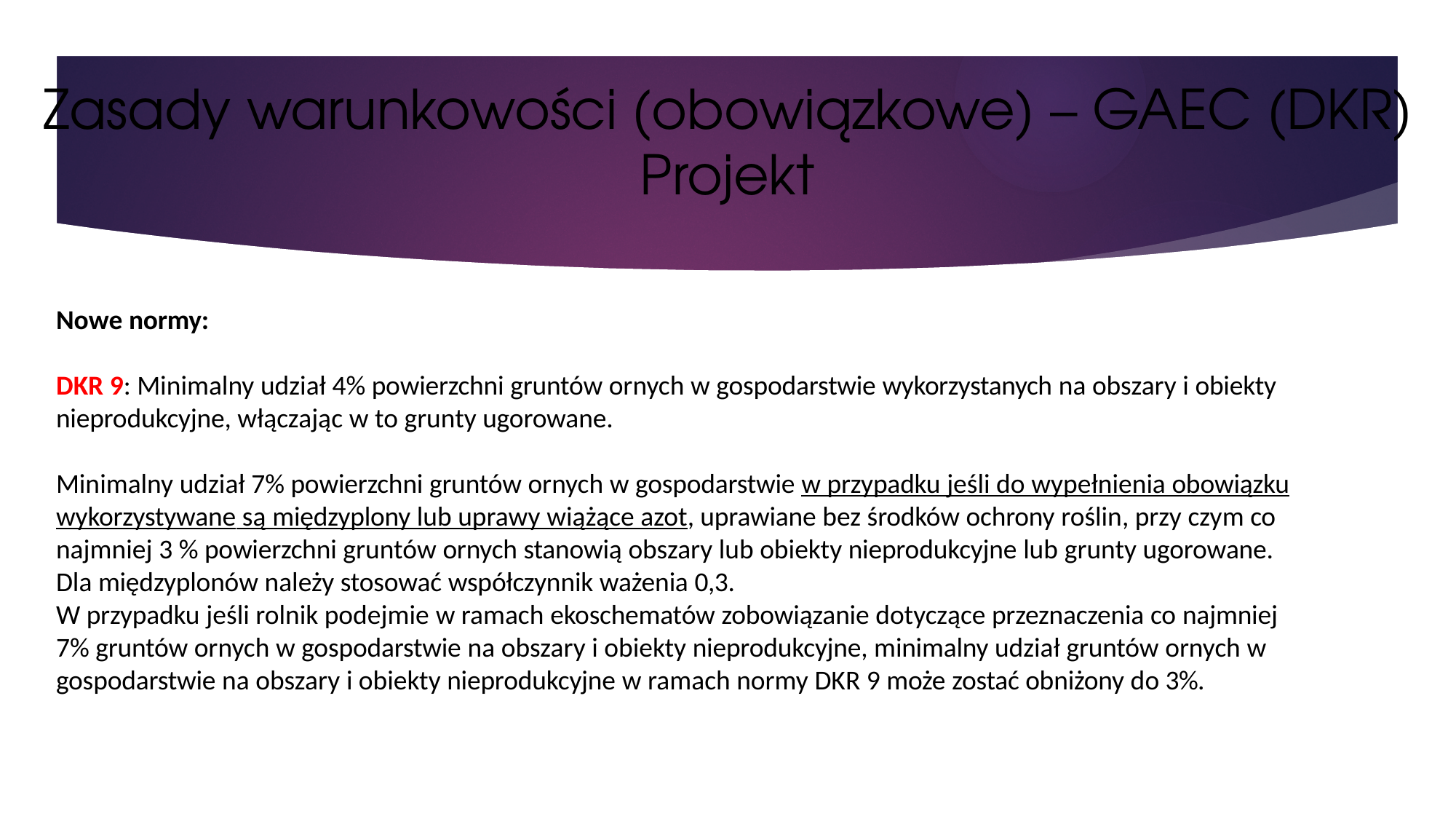

# Zasady warunkowości (obowiązkowe) – GAEC (DKR)
Projekt
Nowe normy:
DKR 9: Minimalny udział 4% powierzchni gruntów ornych w gospodarstwie wykorzystanych na obszary i obiekty nieprodukcyjne, włączając w to grunty ugorowane.
Minimalny udział 7% powierzchni gruntów ornych w gospodarstwie w przypadku jeśli do wypełnienia obowiązku wykorzystywane są międzyplony lub uprawy wiążące azot, uprawiane bez środków ochrony roślin, przy czym co najmniej 3 % powierzchni gruntów ornych stanowią obszary lub obiekty nieprodukcyjne lub grunty ugorowane.
Dla międzyplonów należy stosować współczynnik ważenia 0,3.
W przypadku jeśli rolnik podejmie w ramach ekoschematów zobowiązanie dotyczące przeznaczenia co najmniej 7% gruntów ornych w gospodarstwie na obszary i obiekty nieprodukcyjne, minimalny udział gruntów ornych w gospodarstwie na obszary i obiekty nieprodukcyjne w ramach normy DKR 9 może zostać obniżony do 3%.